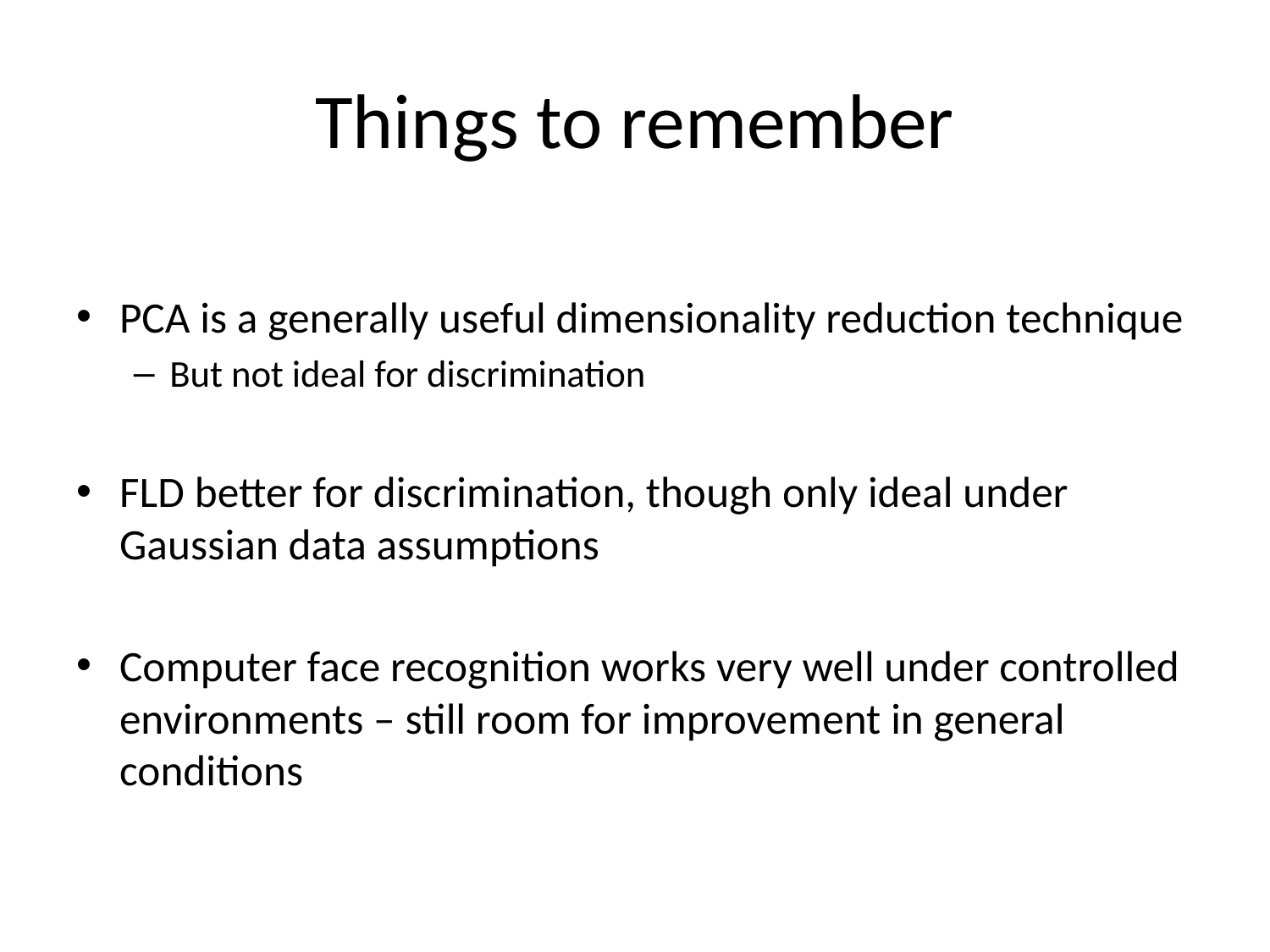

# Things to remember

PCA is a generally useful dimensionality reduction technique
But not ideal for discrimination

FLD better for discrimination, though only ideal under Gaussian data assumptions

Computer face recognition works very well under controlled environments – still room for improvement in general conditions